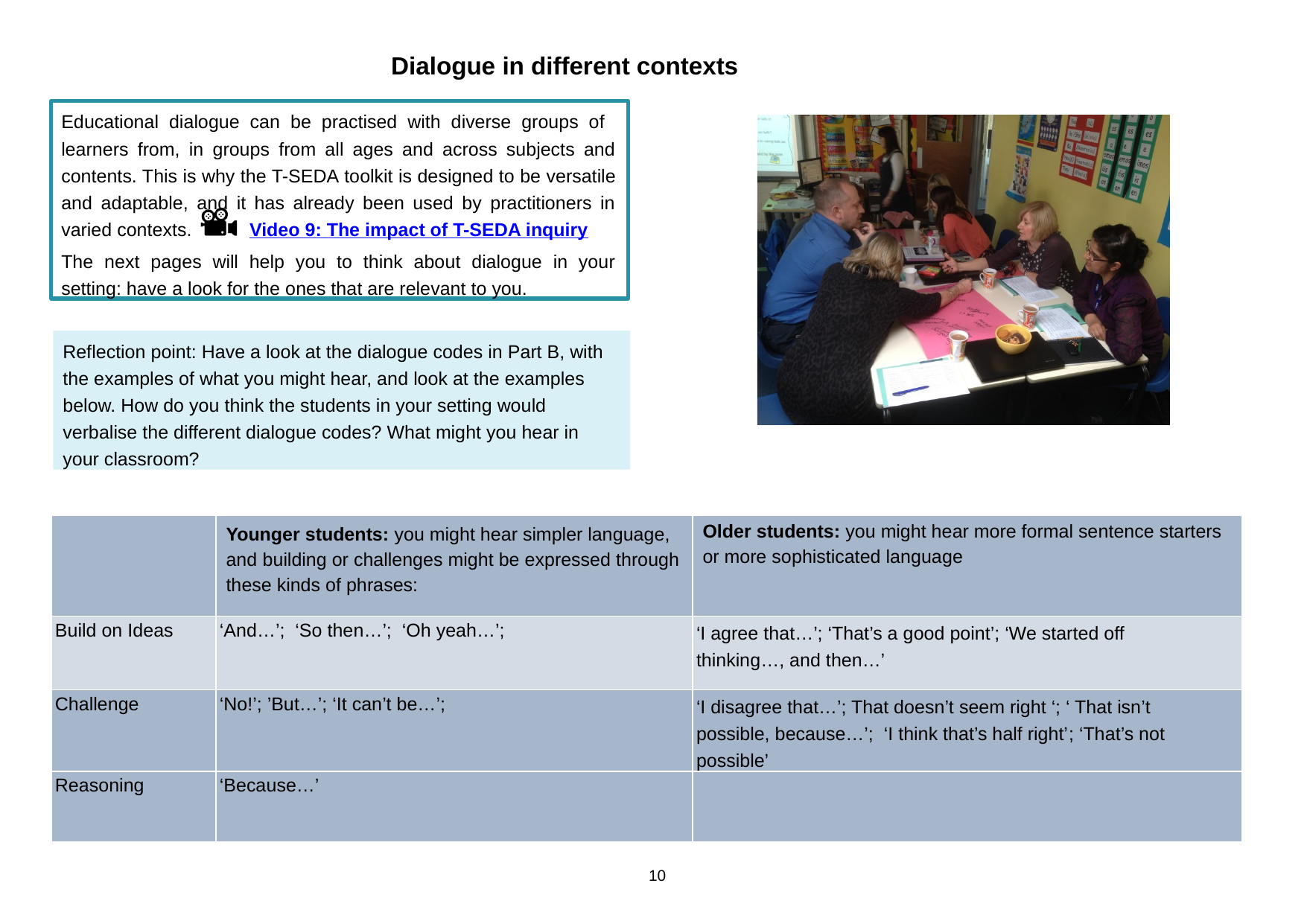

Dialogue in different contexts
Educational dialogue can be practised with diverse groups of  learners from, in groups from all ages and across subjects and contents. This is why the T-SEDA toolkit is designed to be versatile and adaptable, and it has already been used by practitioners in varied contexts.           Video 9: The impact of T-SEDA inquiry
The next pages will help you to think about dialogue in your setting: have a look for the ones that are relevant to you.

Reflection point: Have a look at the dialogue codes in Part B, with the examples of what you might hear, and look at the examples below. How do you think the students in your setting would verbalise the different dialogue codes? What might you hear in your classroom?
|  | Younger students: you might hear simpler language, and building or challenges might be expressed through these kinds of phrases: | Older students: you might hear more formal sentence starters or more sophisticated language |
| --- | --- | --- |
| Build on Ideas | ‘And…’; ‘So then…’; ‘Oh yeah…’; | ‘I agree that…’; ‘That’s a good point’; ‘We started off thinking…, and then…’ |
| Challenge | ‘No!’; ’But…’; ‘It can’t be…’; | ‘I disagree that…’; That doesn’t seem right ‘; ‘ That isn’t possible, because…’; ‘I think that’s half right’; ‘That’s not possible’ |
| Reasoning | ‘Because…’ |  |
10